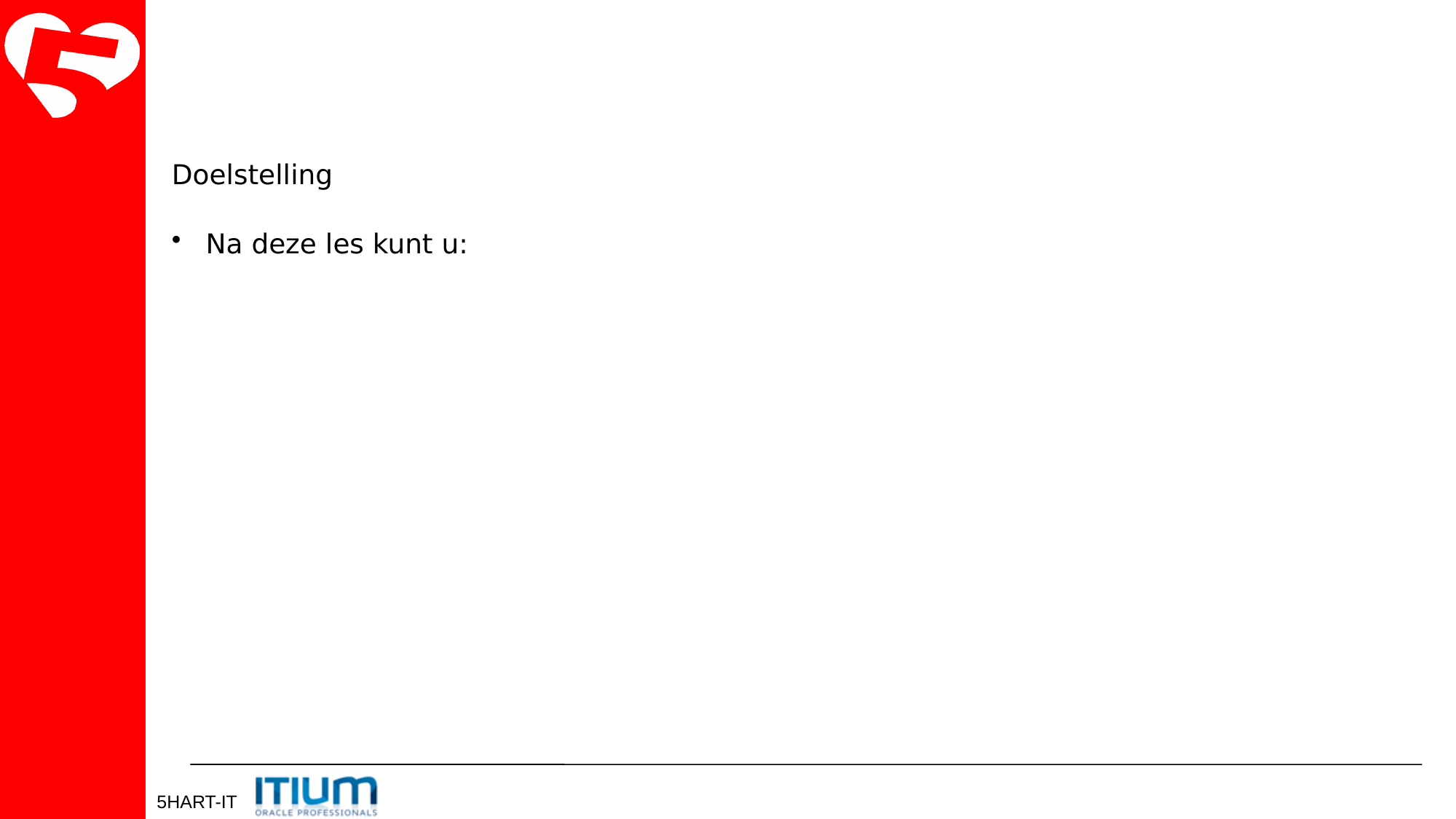

#
Doelstelling
Na deze les kunt u: